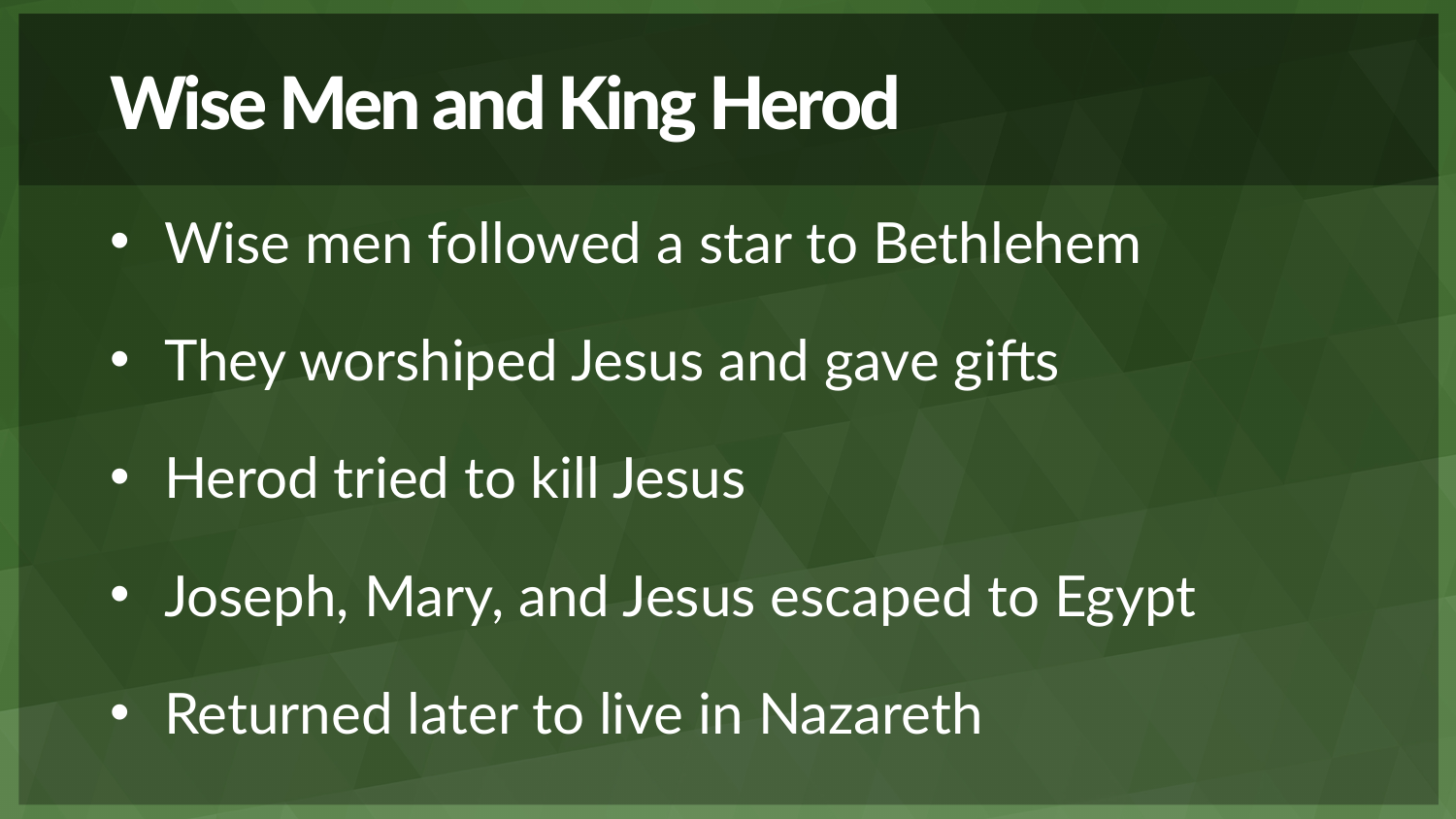

# Wise Men and King Herod
Wise men followed a star to Bethlehem
They worshiped Jesus and gave gifts
Herod tried to kill Jesus
Joseph, Mary, and Jesus escaped to Egypt
Returned later to live in Nazareth